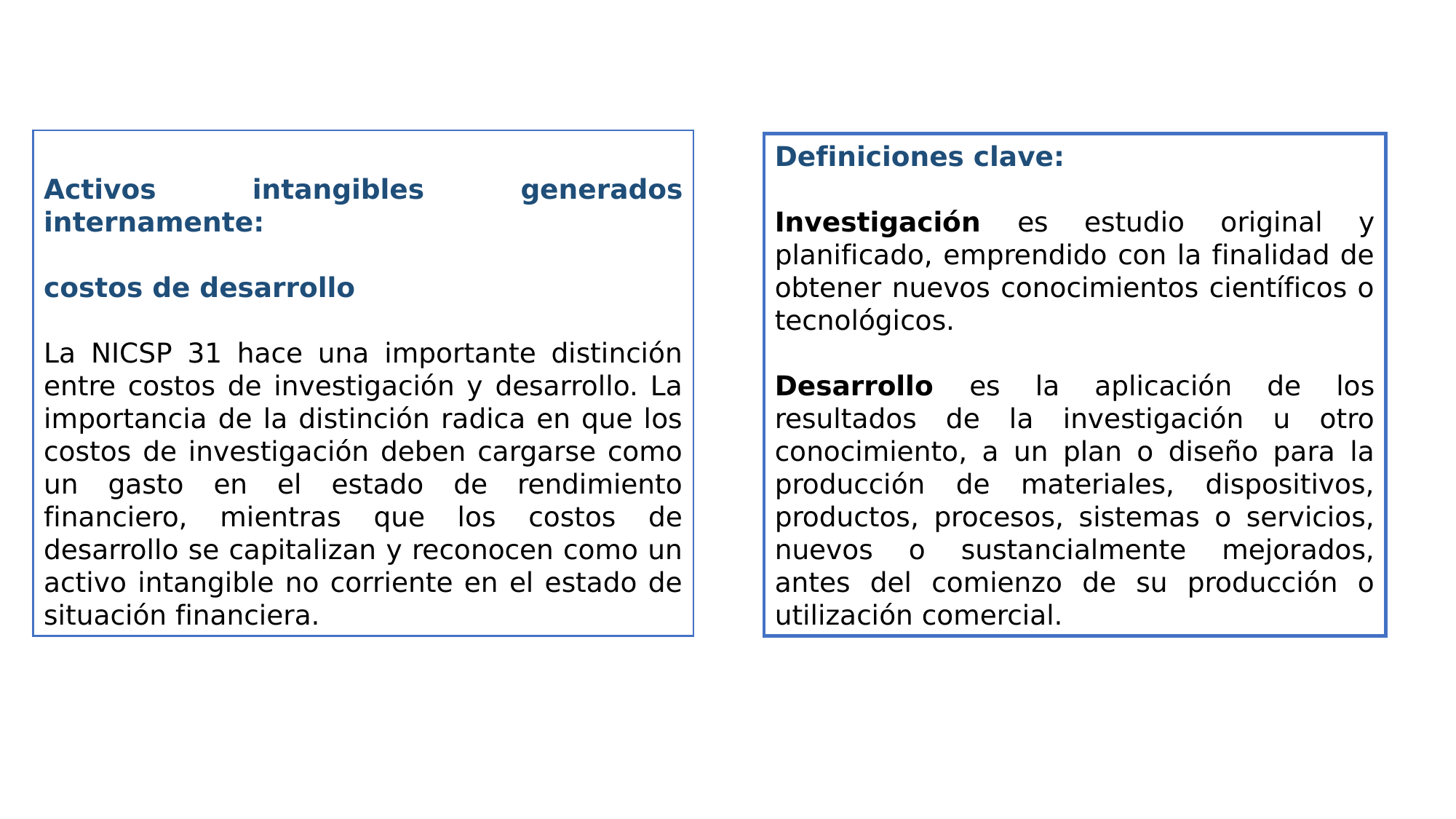

Activos intangibles generados internamente:

costos de desarrollo

La NICSP 31 hace una importante distinción entre costos de investigación y desarrollo. La importancia de la distinción radica en que los costos de investigación deben cargarse como un gasto en el estado de rendimiento financiero, mientras que los costos de desarrollo se capitalizan y reconocen como un activo intangible no corriente en el estado de situación financiera.
Definiciones clave:

Investigación es estudio original y planificado, emprendido con la finalidad de obtener nuevos conocimientos científicos o tecnológicos.

Desarrollo es la aplicación de los resultados de la investigación u otro conocimiento, a un plan o diseño para la producción de materiales, dispositivos, productos, procesos, sistemas o servicios, nuevos o sustancialmente mejorados, antes del comienzo de su producción o utilización comercial.